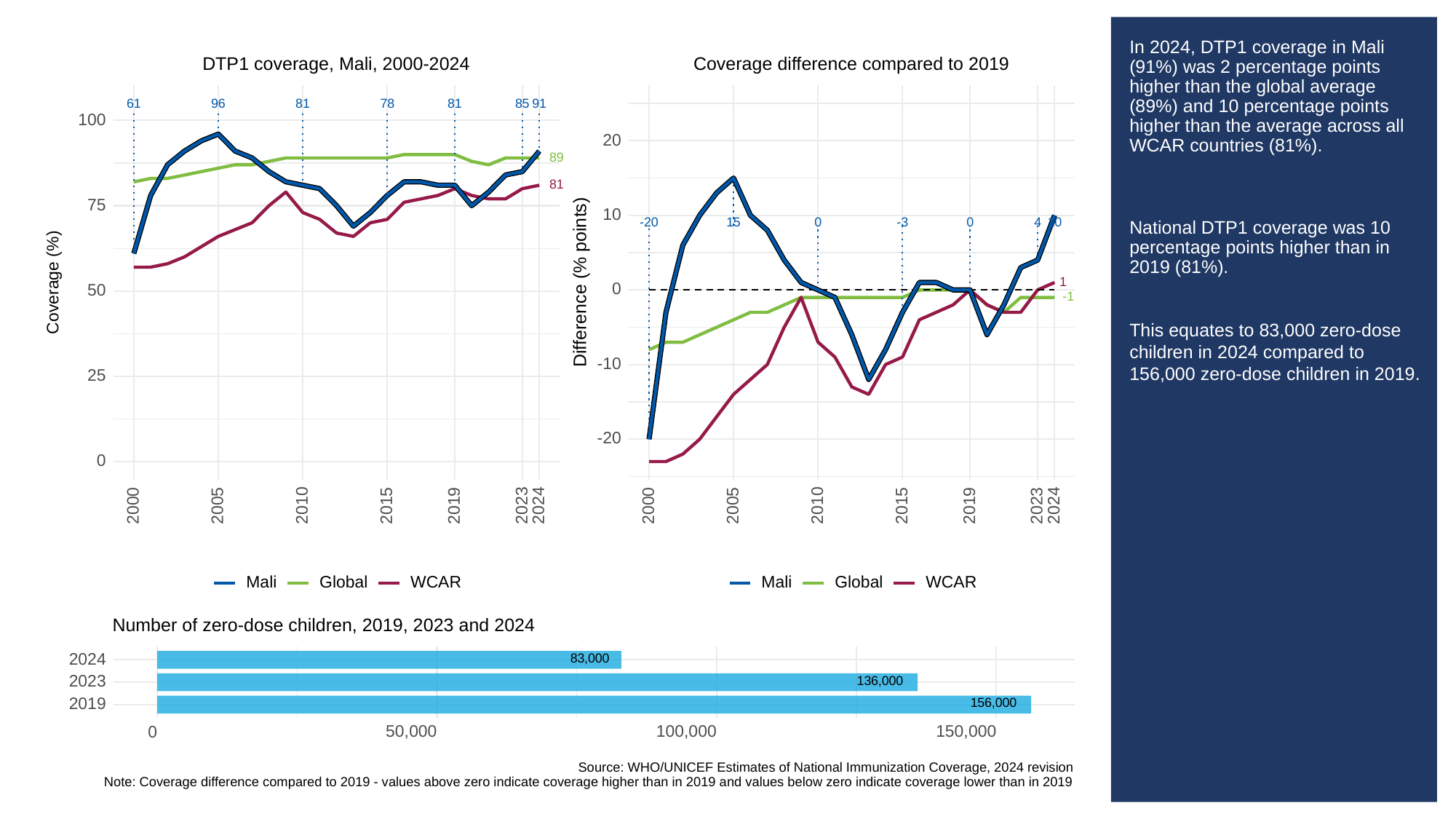

# In 2024, DTP1 coverage in Mali (91%) was 2 percentage points higher than the global average (89%) and 10 percentage points higher than the average across all WCAR countries (81%).

National DTP1 coverage was 10 percentage points higher than in 2019 (81%).

This equates to 83,000 zero-dose children in 2024 compared to 156,000 zero-dose children in 2019.

Coverage difference compared to 2019
DTP1 coverage, Mali, 2000-2024

61
96
81
78
81
85
91

100

20

89

81

75

10

-3
-20
15
0
0
10
4

Difference (% points)
Coverage (%)
1

0
50

-1

-10

25

-20

0

2023
2023
2000
2005
2010
2015
2019
2024
2000
2005
2010
2015
2019
2024
Global
WCAR
Global
WCAR
Mali
Mali

Number of zero-dose children, 2019, 2023 and 2024

83,000
2024

136,000
2023

156,000
2019

50,000
100,000
150,000
0
Source: WHO/UNICEF Estimates of National Immunization Coverage, 2024 revision
Note: Coverage difference compared to 2019 - values above zero indicate coverage higher than in 2019 and values below zero indicate coverage lower than in 2019